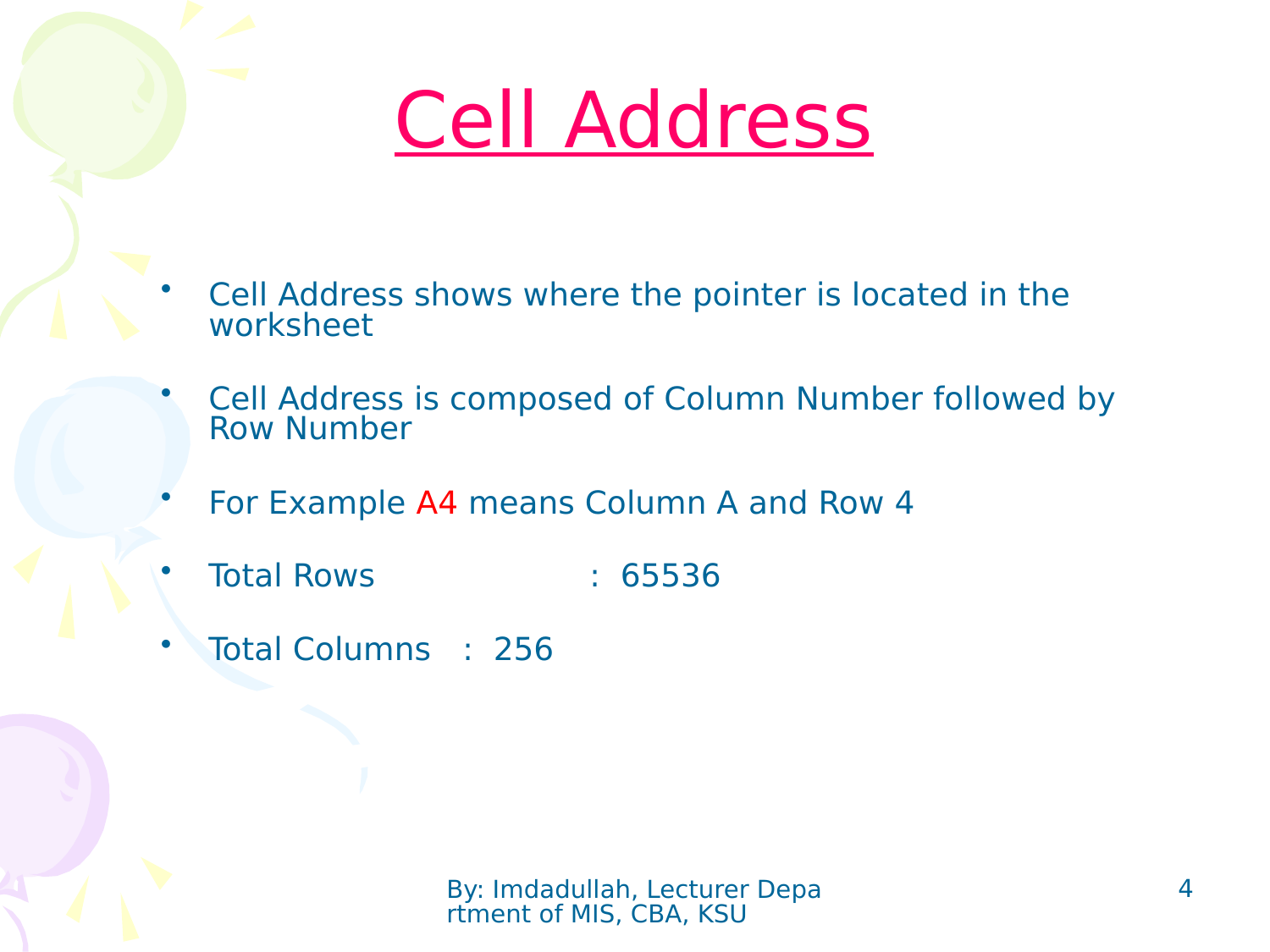

# Cell Address
Cell Address shows where the pointer is located in the worksheet

Cell Address is composed of Column Number followed by Row Number

For Example A4 means Column A and Row 4

Total Rows 		:  65536

Total Columns 	:  256
4
By: Imdadullah, Lecturer Department of MIS, CBA, KSU